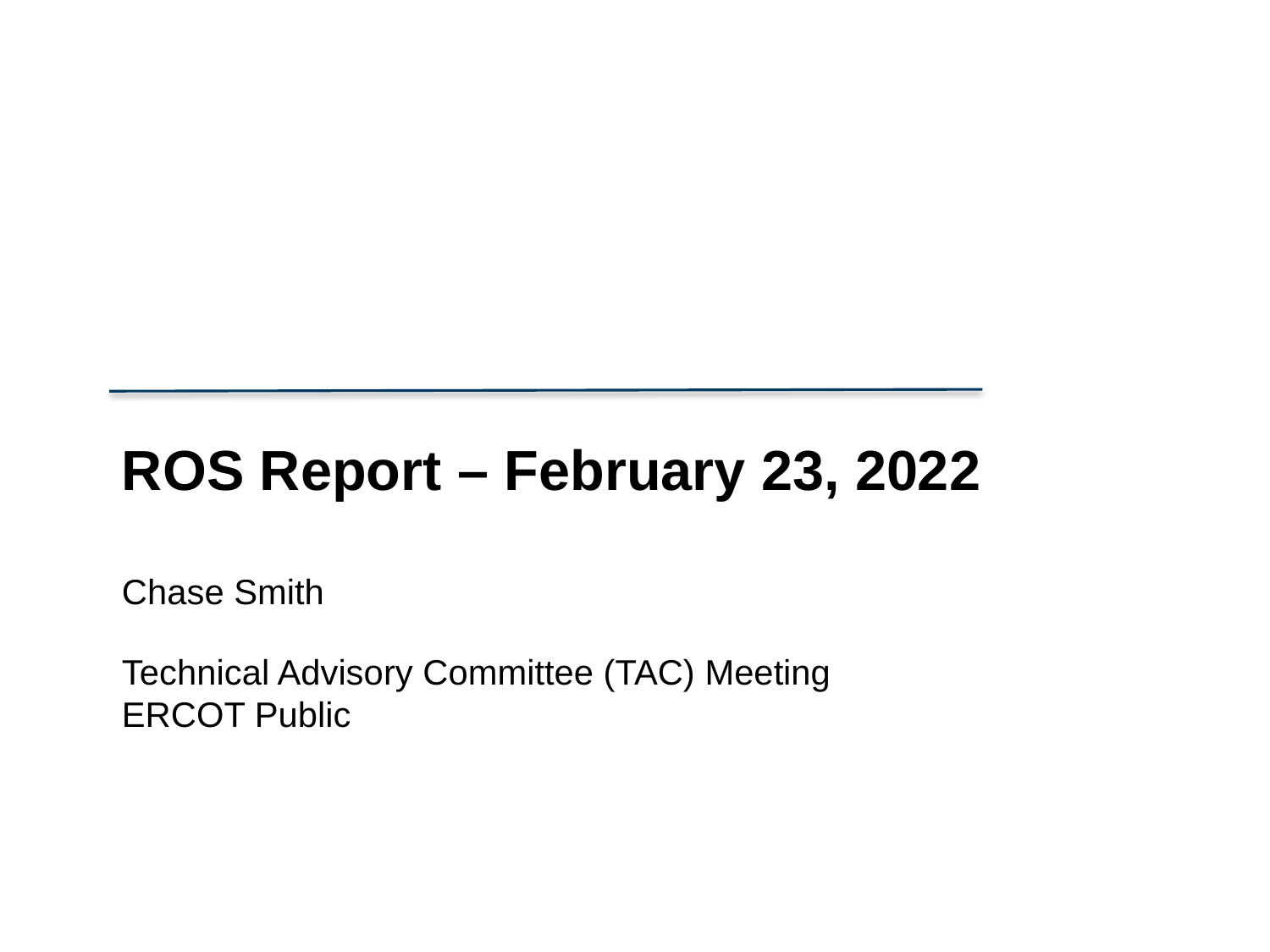

ROS Report – February 23, 2022

Chase Smith

Technical Advisory Committee (TAC) Meeting
ERCOT Public